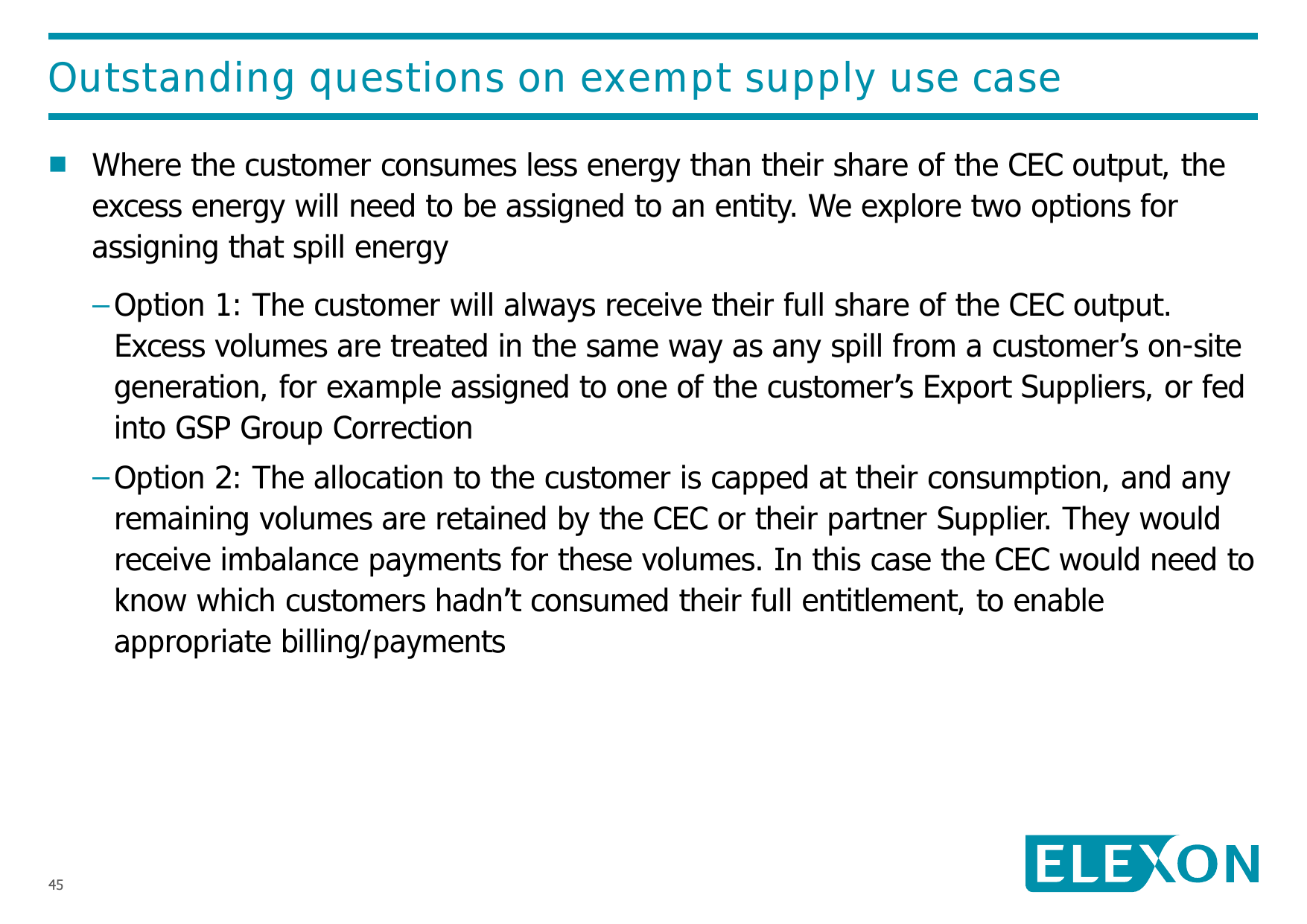

# Outstanding questions on exempt supply use case
Where the customer consumes less energy than their share of the CEC output, the excess energy will need to be assigned to an entity. We explore two options for assigning that spill energy
Option 1: The customer will always receive their full share of the CEC output. Excess volumes are treated in the same way as any spill from a customer’s on-site generation, for example assigned to one of the customer’s Export Suppliers, or fed into GSP Group Correction
Option 2: The allocation to the customer is capped at their consumption, and any remaining volumes are retained by the CEC or their partner Supplier. They would receive imbalance payments for these volumes. In this case the CEC would need to know which customers hadn’t consumed their full entitlement, to enable appropriate billing/payments
45